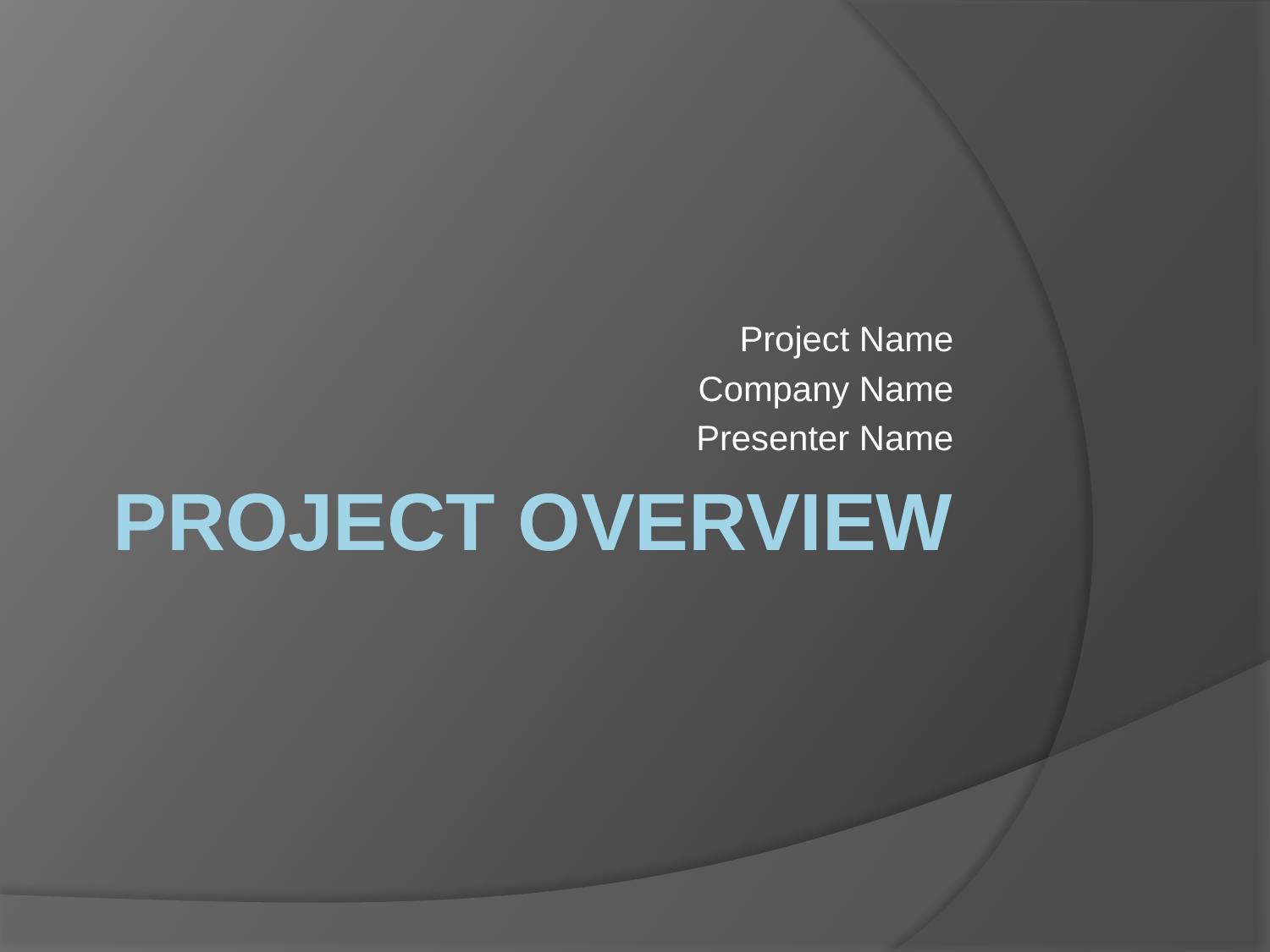

Project Name
Company Name
Presenter Name
# Project Overview